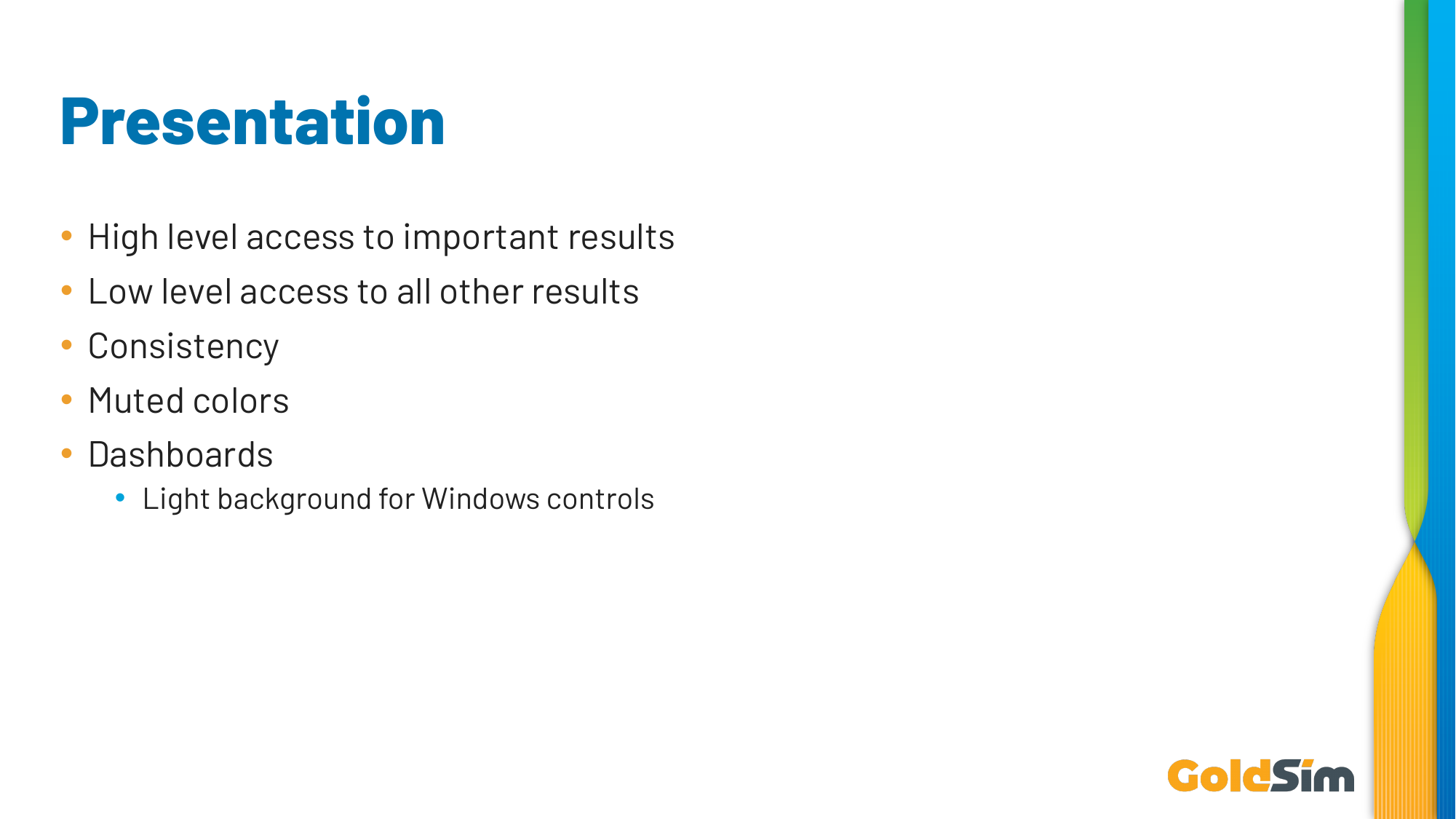

# Presentation
High level access to important results
Low level access to all other results
Consistency
Muted colors
Dashboards
Light background for Windows controls